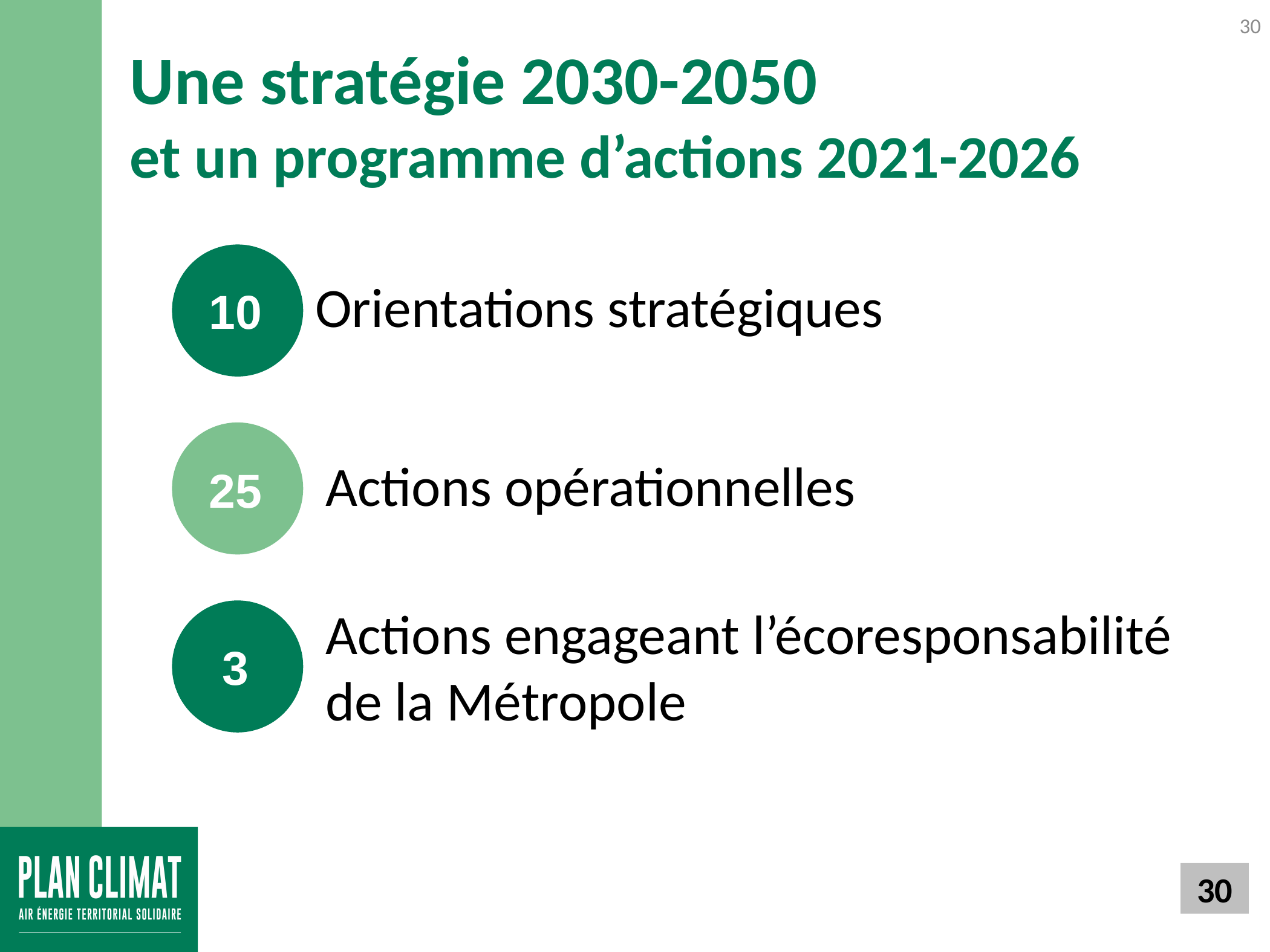

30
Une stratégie 2030-2050
et un programme d’actions 2021-2026

Orientations stratégiques
10

Actions opérationnelles
25
Actions engageant l’écoresponsabilité de la Métropole

3
30